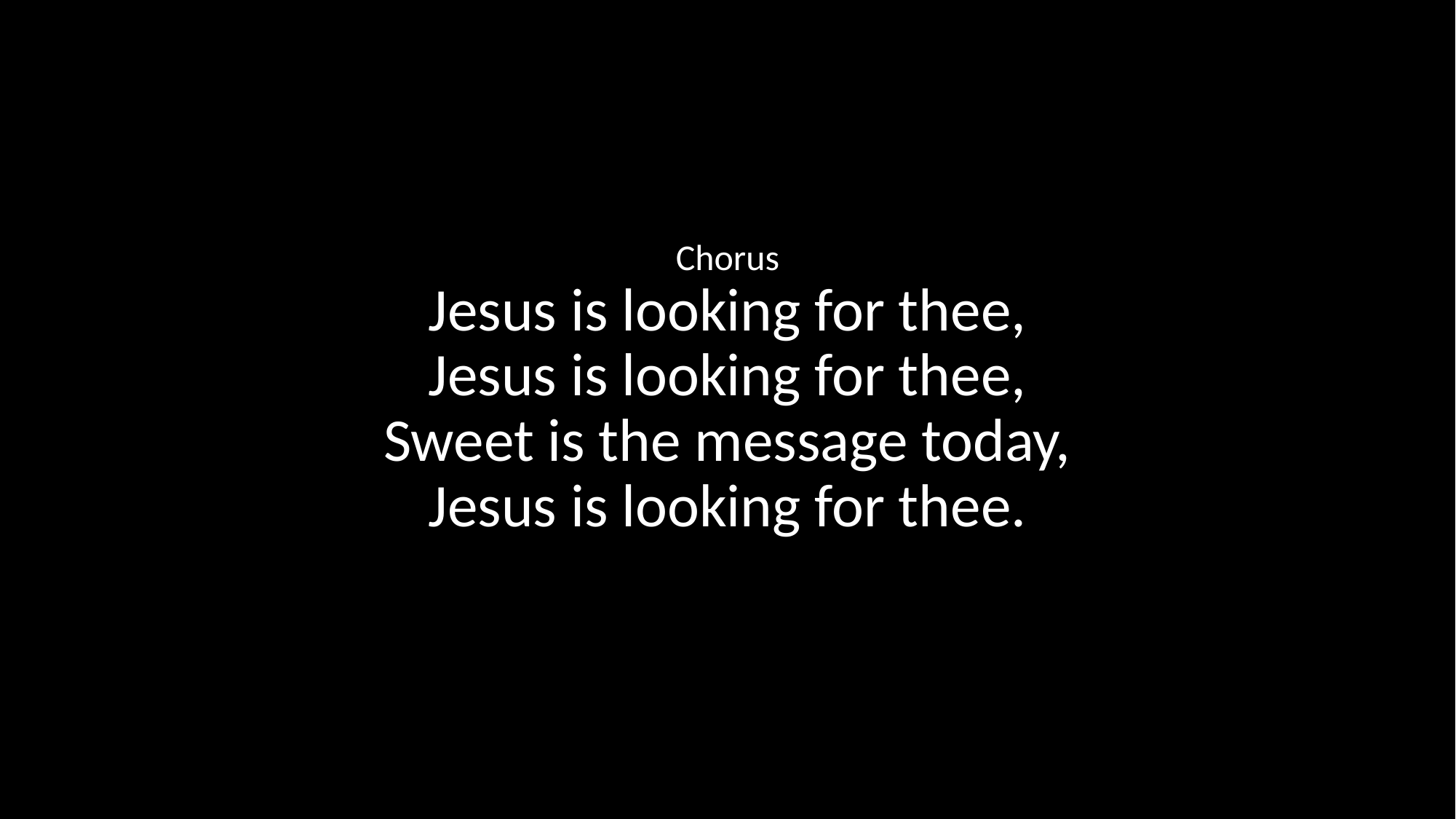

Chorus
Jesus is looking for thee,
Jesus is looking for thee,
Sweet is the message today,
Jesus is looking for thee.